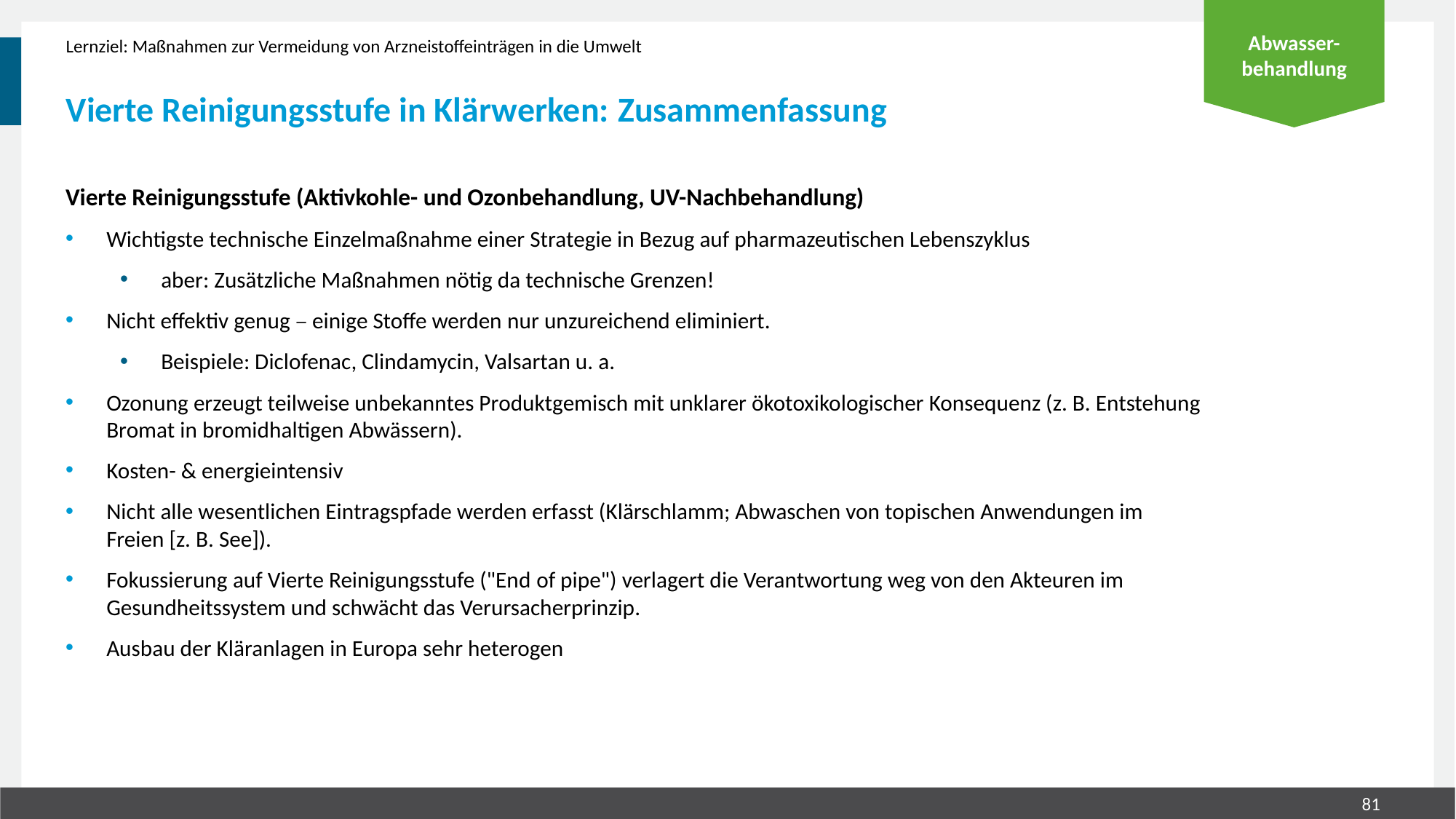

Abwasser-behandlung
Lernziel: Maßnahmen zur Vermeidung von Arzneistoffeinträgen in die Umwelt
# Vierte Reinigungsstufe in Klärwerken: Zusammenfassung
Vierte Reinigungsstufe (Aktivkohle- und Ozonbehandlung, UV-Nachbehandlung)
Wichtigste technische Einzelmaßnahme einer Strategie in Bezug auf pharmazeutischen Lebenszyklus
aber: Zusätzliche Maßnahmen nötig da technische Grenzen!
Nicht effektiv genug – einige Stoffe werden nur unzureichend eliminiert.
Beispiele: Diclofenac, Clindamycin, Valsartan u. a.
Ozonung erzeugt teilweise unbekanntes Produktgemisch mit unklarer ökotoxikologischer Konsequenz (z. B. Entstehung Bromat in bromidhaltigen Abwässern).
Kosten- & energieintensiv
Nicht alle wesentlichen Eintragspfade werden erfasst (Klärschlamm; Abwaschen von topischen Anwendungen im Freien [z. B. See]).
Fokussierung auf Vierte Reinigungsstufe ("End of pipe") verlagert die Verantwortung weg von den Akteuren im Gesundheitssystem und schwächt das Verursacherprinzip.
Ausbau der Kläranlagen in Europa sehr heterogen
81